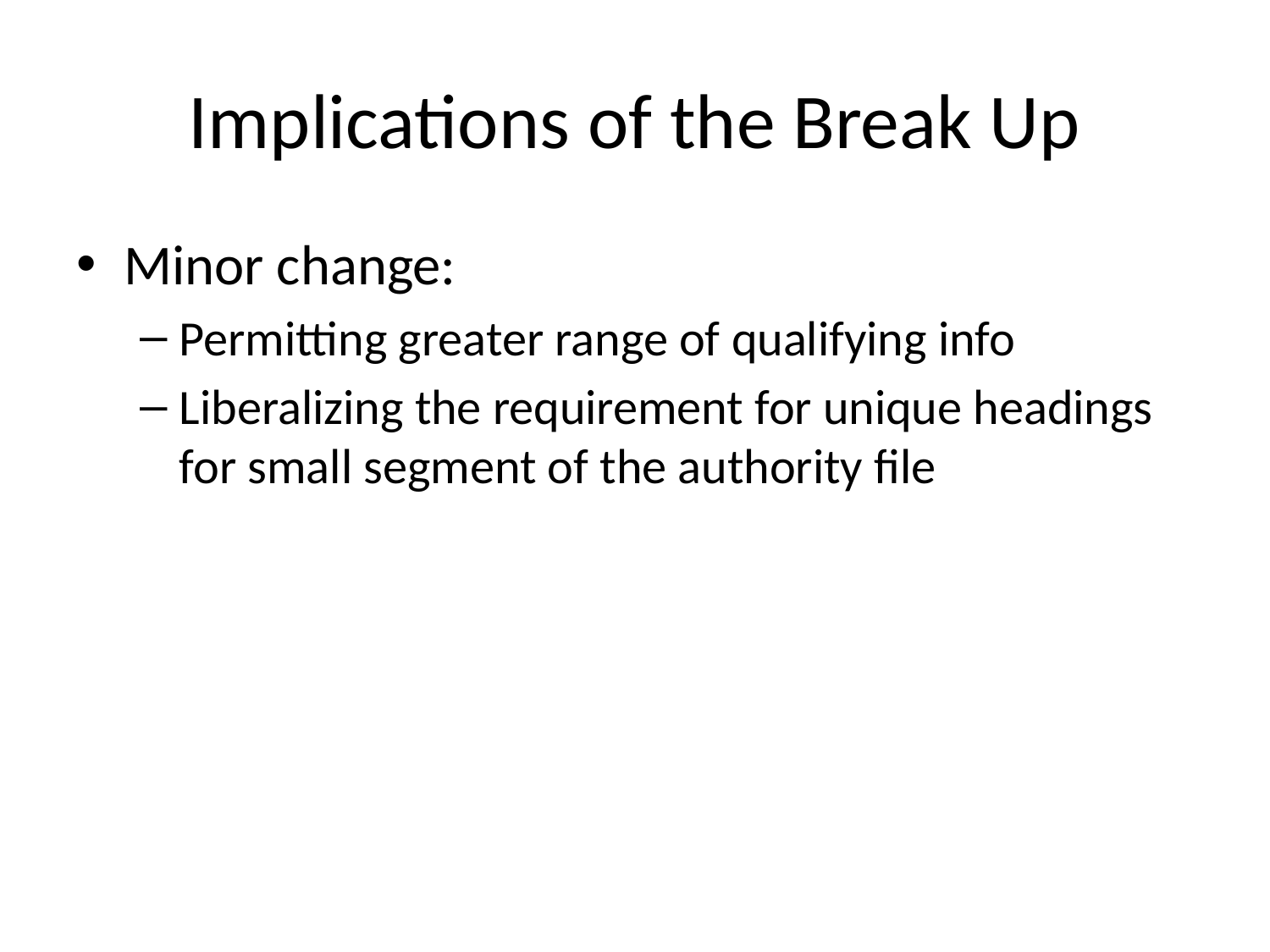

# Implications of the Break Up
Minor change:
Permitting greater range of qualifying info
Liberalizing the requirement for unique headings for small segment of the authority file